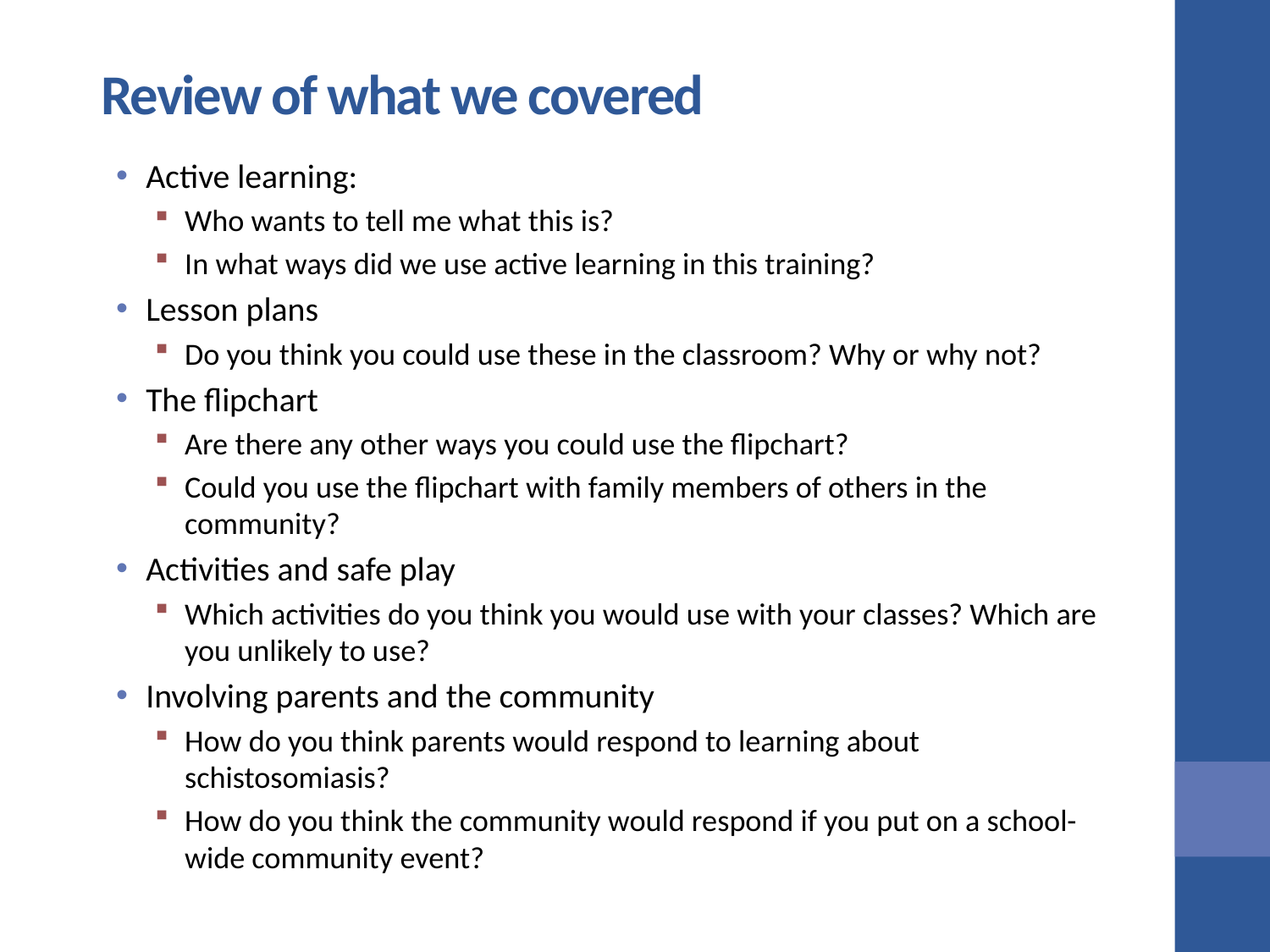

# Review of what we covered
Active learning:
Who wants to tell me what this is?
In what ways did we use active learning in this training?
Lesson plans
Do you think you could use these in the classroom? Why or why not?
The flipchart
Are there any other ways you could use the flipchart?
Could you use the flipchart with family members of others in the community?
Activities and safe play
Which activities do you think you would use with your classes? Which are you unlikely to use?
Involving parents and the community
How do you think parents would respond to learning about schistosomiasis?
How do you think the community would respond if you put on a school-wide community event?